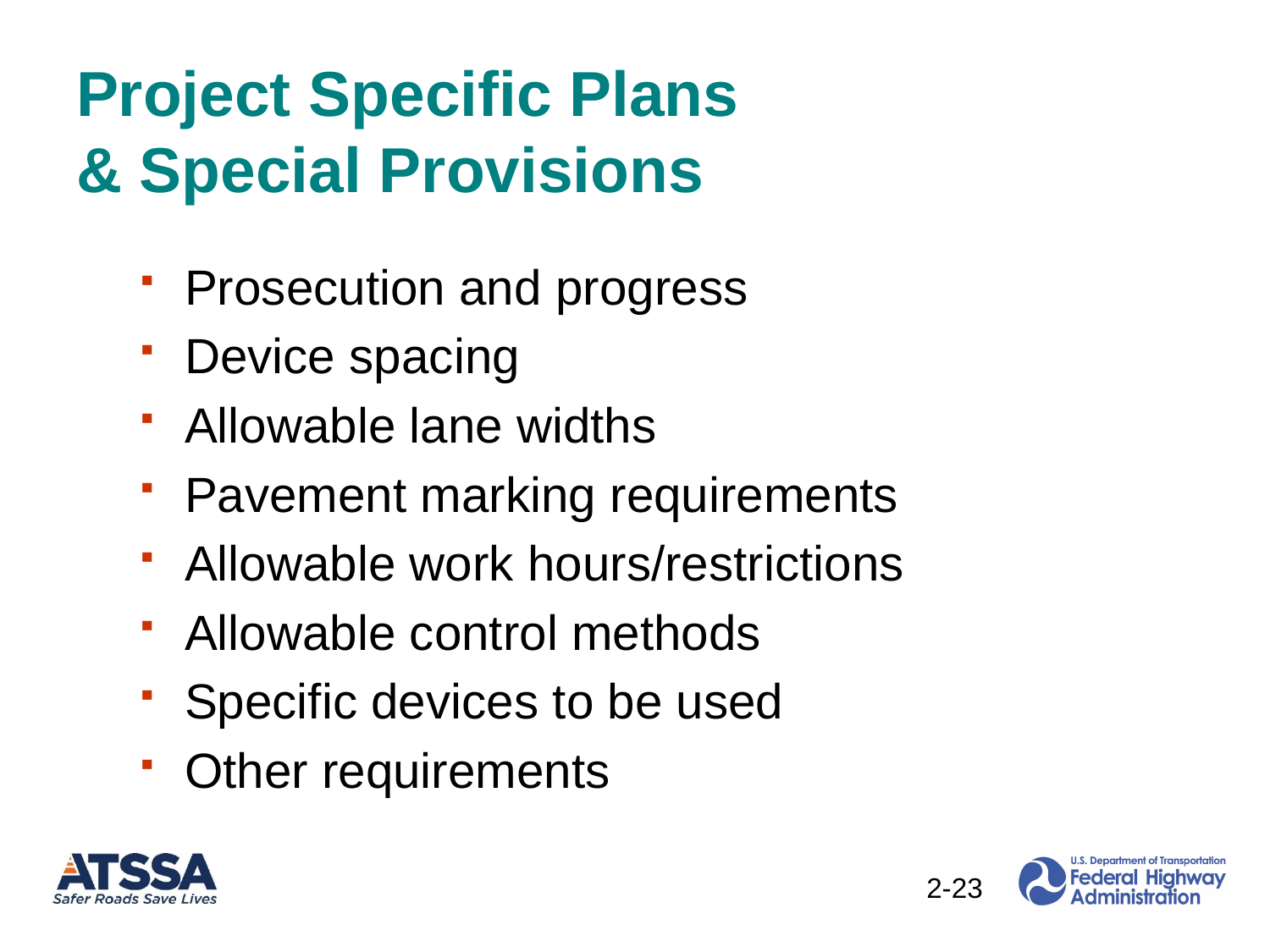

# Project Specific Plans & Special Provisions

 Prosecution and progress
 Device spacing
 Allowable lane widths
 Pavement marking requirements
 Allowable work hours/restrictions
 Allowable control methods
 Specific devices to be used
 Other requirements